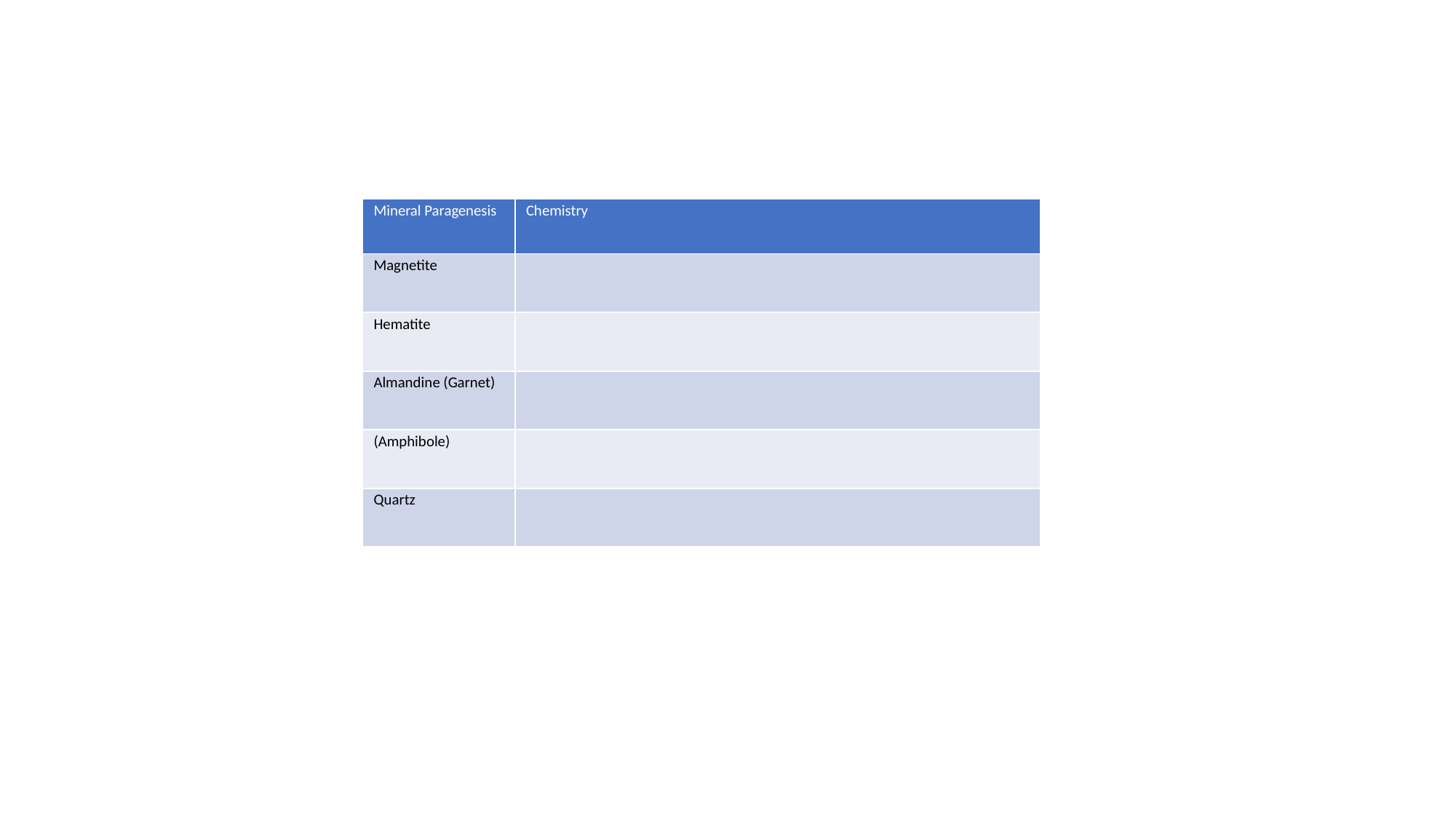

| Mineral Paragenesis | Chemistry |
| --- | --- |
| Magnetite |  |
| Hematite |  |
| Almandine (Garnet) |  |
| (Amphibole) |  |
| Quartz |  |